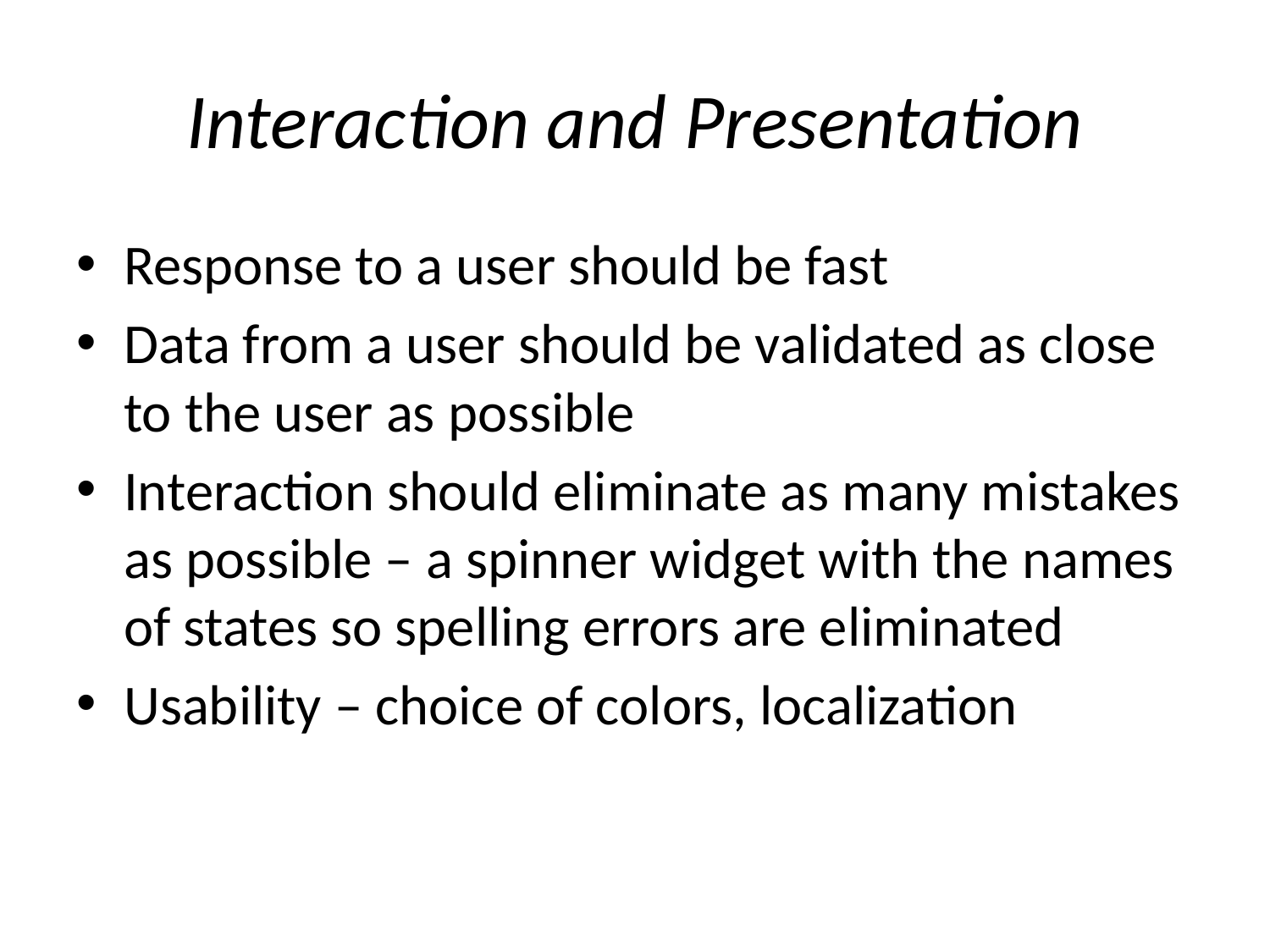

# Interaction and Presentation
Response to a user should be fast
Data from a user should be validated as close to the user as possible
Interaction should eliminate as many mistakes as possible – a spinner widget with the names of states so spelling errors are eliminated
Usability – choice of colors, localization